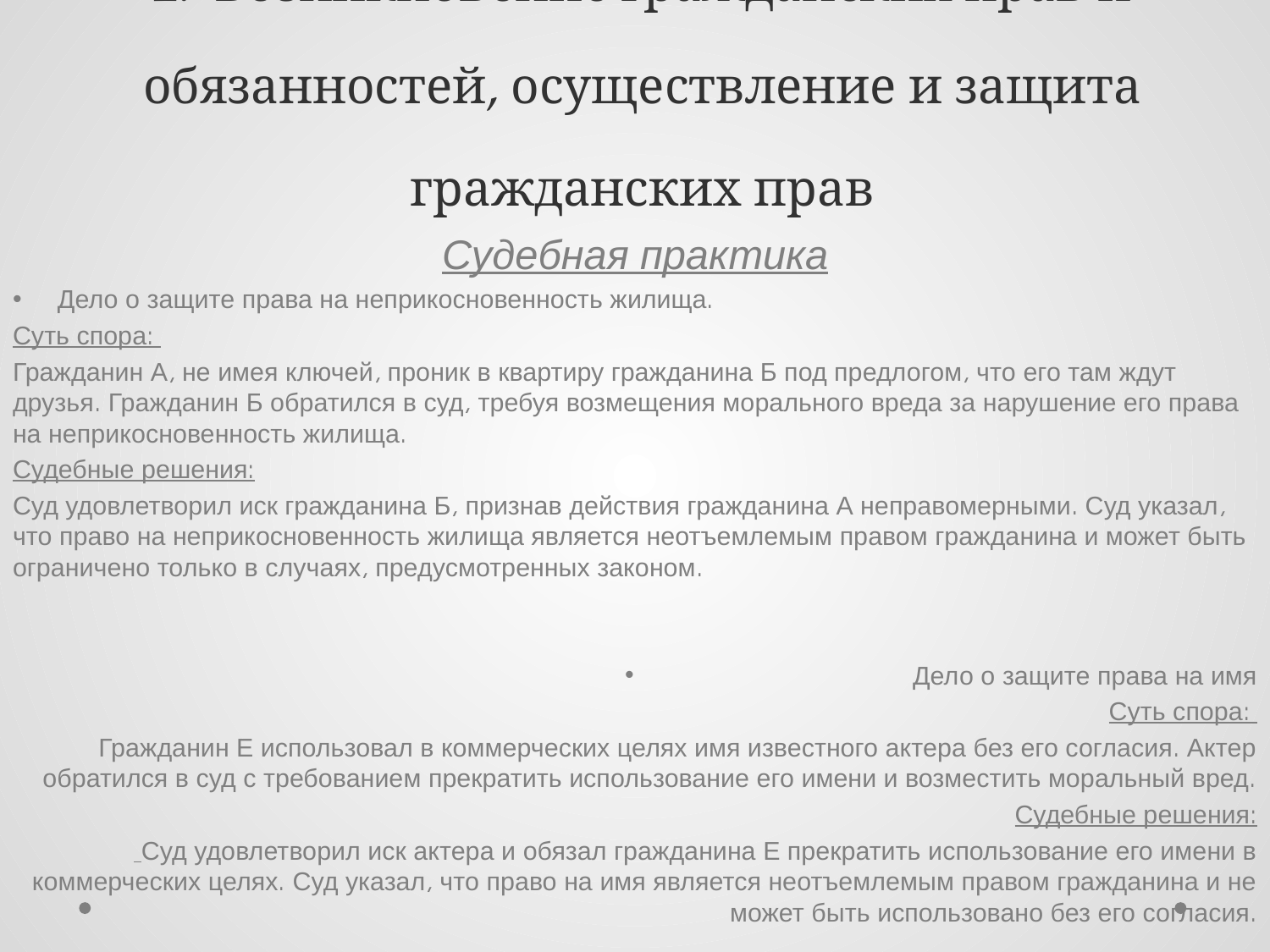

# 2.  Возникновение гражданских прав и обязанностей, осуществление и защита гражданских прав
Судебная практика
Дело о защите права на неприкосновенность жилища.
Суть спора:
Гражданин А, не имея ключей, проник в квартиру гражданина Б под предлогом, что его там ждут друзья. Гражданин Б обратился в суд, требуя возмещения морального вреда за нарушение его права на неприкосновенность жилища.
Судебные решения:
Суд удовлетворил иск гражданина Б, признав действия гражданина А неправомерными. Суд указал, что право на неприкосновенность жилища является неотъемлемым правом гражданина и может быть ограничено только в случаях, предусмотренных законом.

Дело о защите права на имя
Суть спора:
Гражданин Е использовал в коммерческих целях имя известного актера без его согласия. Актер обратился в суд с требованием прекратить использование его имени и возместить моральный вред.
Судебные решения:
 Суд удовлетворил иск актера и обязал гражданина Е прекратить использование его имени в коммерческих целях. Суд указал, что право на имя является неотъемлемым правом гражданина и не может быть использовано без его согласия.